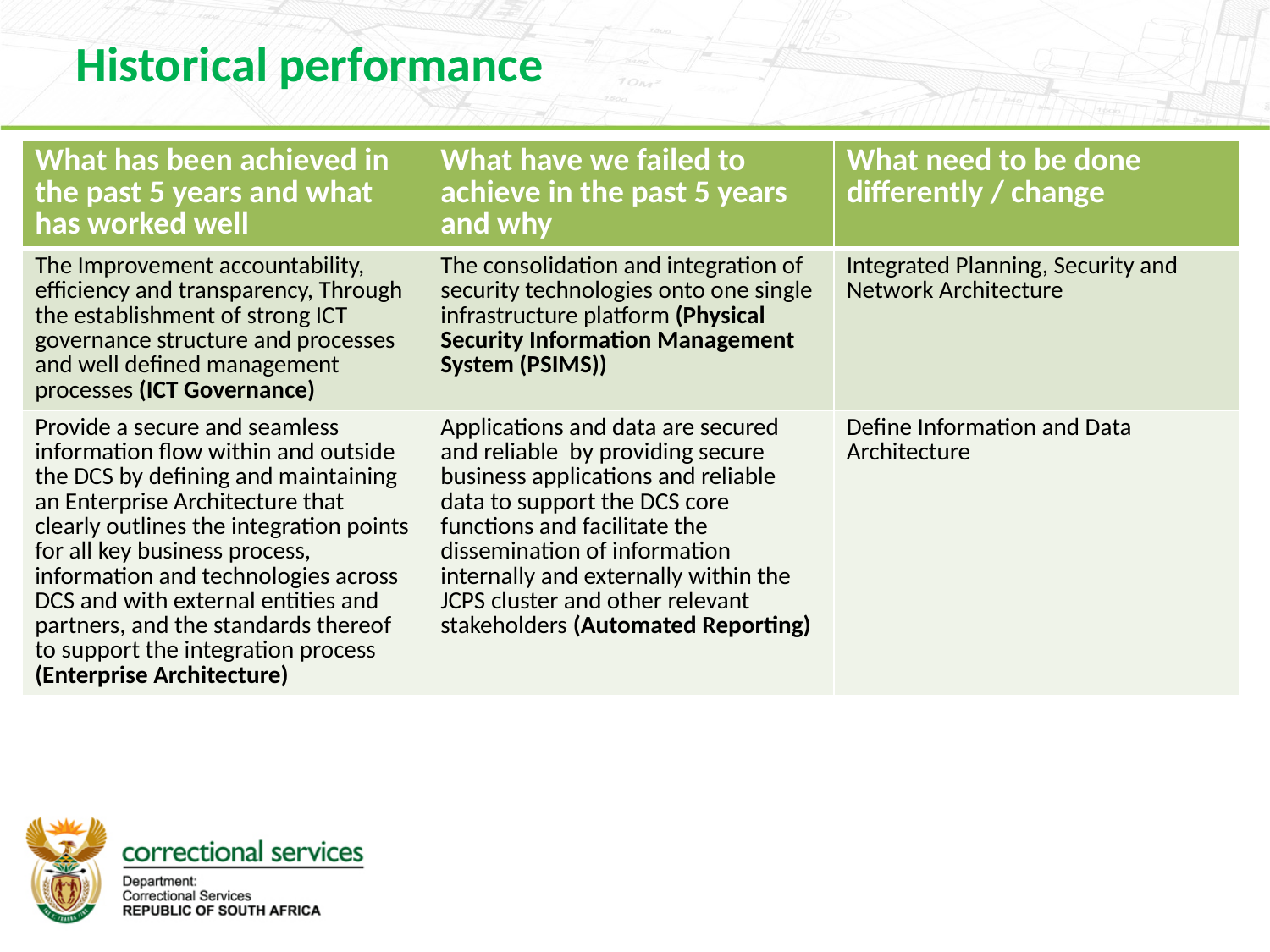

Historical performance
| What has been achieved in the past 5 years and what has worked well | What have we failed to achieve in the past 5 years and why | What need to be done differently / change |
| --- | --- | --- |
| The Improvement accountability, efficiency and transparency, Through the establishment of strong ICT governance structure and processes and well defined management processes (ICT Governance) | The consolidation and integration of security technologies onto one single infrastructure platform (Physical Security Information Management System (PSIMS)) | Integrated Planning, Security and Network Architecture |
| Provide a secure and seamless information flow within and outside the DCS by defining and maintaining an Enterprise Architecture that clearly outlines the integration points for all key business process, information and technologies across DCS and with external entities and partners, and the standards thereof to support the integration process (Enterprise Architecture) | Applications and data are secured and reliable by providing secure business applications and reliable data to support the DCS core functions and facilitate the dissemination of information internally and externally within the JCPS cluster and other relevant stakeholders (Automated Reporting) | Define Information and Data Architecture |